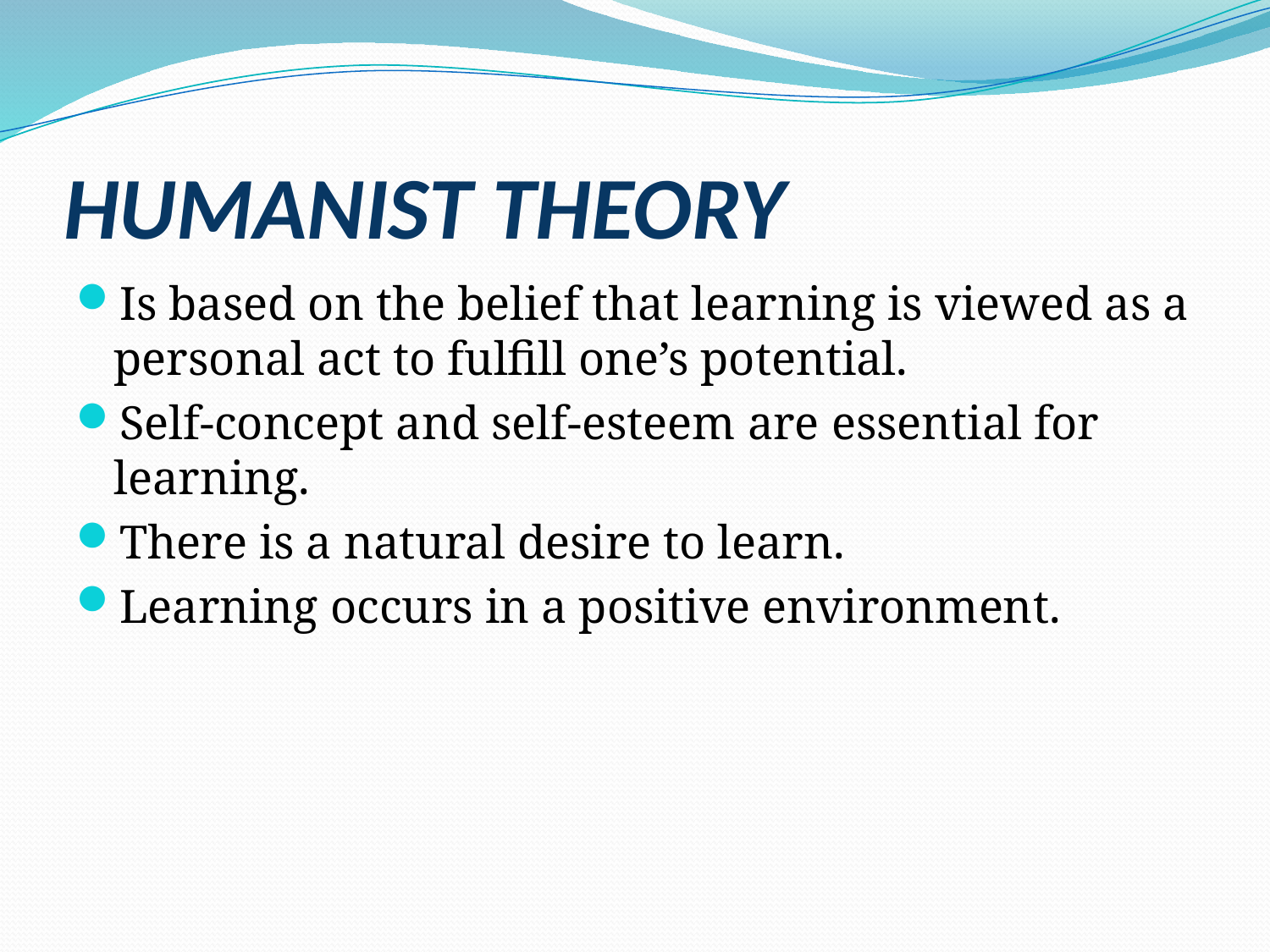

# HUMANIST THEORY
Is based on the belief that learning is viewed as a personal act to fulfill one’s potential.
Self-concept and self-esteem are essential for learning.
There is a natural desire to learn.
Learning occurs in a positive environment.